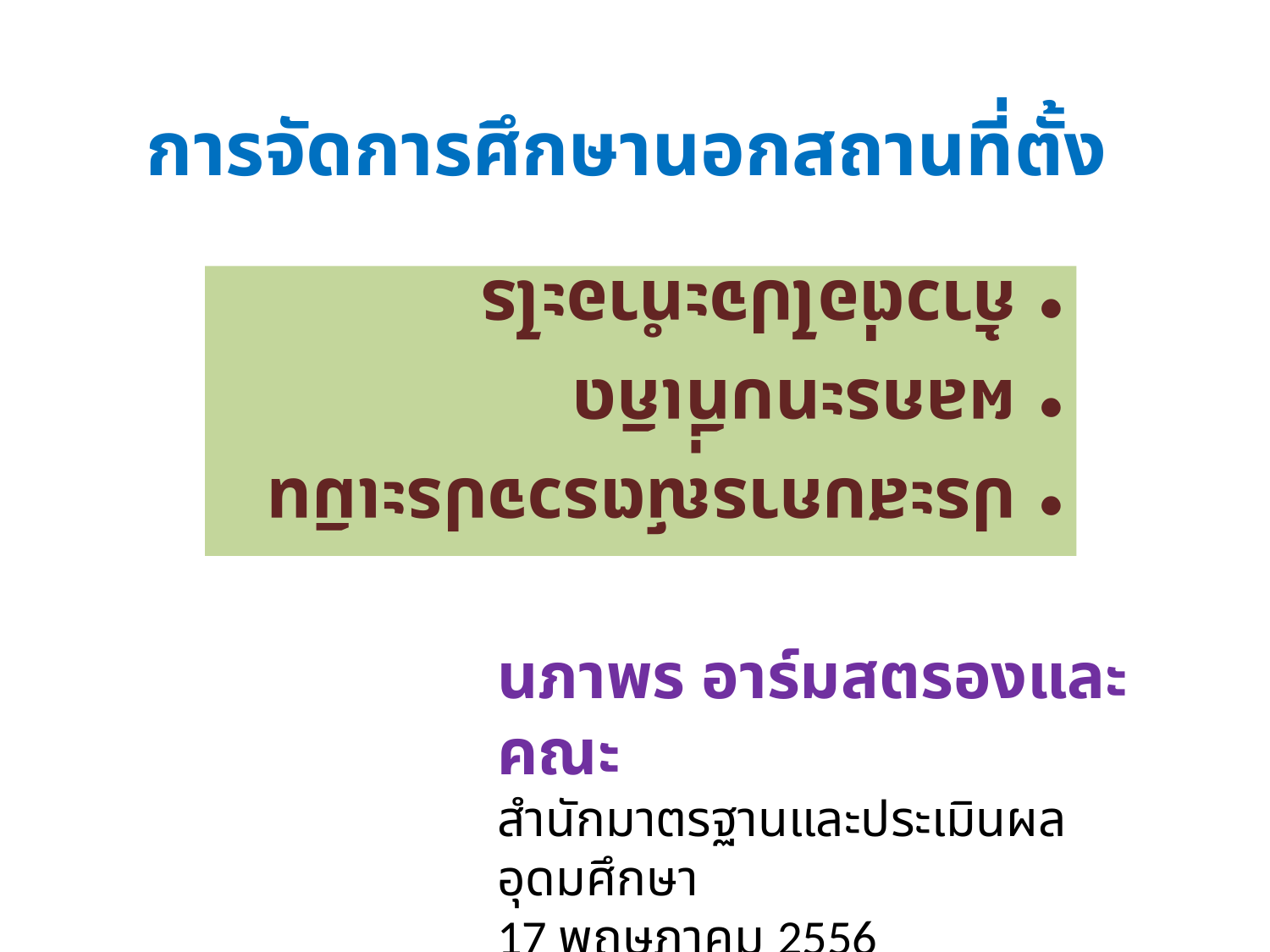

# การจัดการศึกษานอกสถานที่ตั้ง
ประสบการณ์ตรวจประเมิน
ผลกระทบที่เกิด
ก้าวต่อไปจะทำอะไร
นภาพร อาร์มสตรองและคณะ
สำนักมาตรฐานและประเมินผลอุดมศึกษา
17 พฤษภาคม 2556